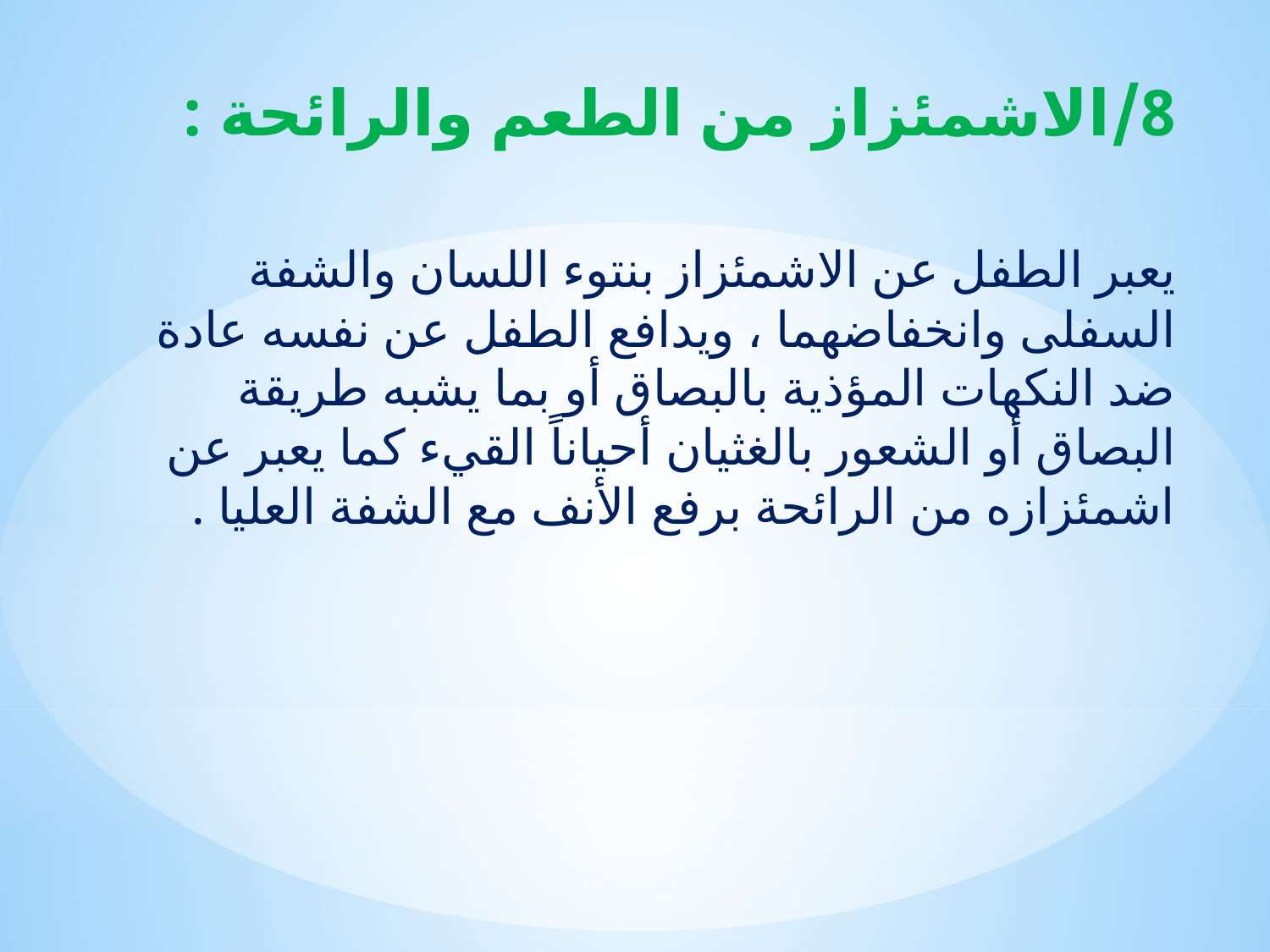

8/الاشمئزاز من الطعم والرائحة :

يعبر الطفل عن الاشمئزاز بنتوء اللسان والشفة السفلى وانخفاضهما ، ويدافع الطفل عن نفسه عادة ضد النكهات المؤذية بالبصاق أو بما يشبه طريقة البصاق أو الشعور بالغثيان أحياناً القيء كما يعبر عن اشمئزازه من الرائحة برفع الأنف مع الشفة العليا .